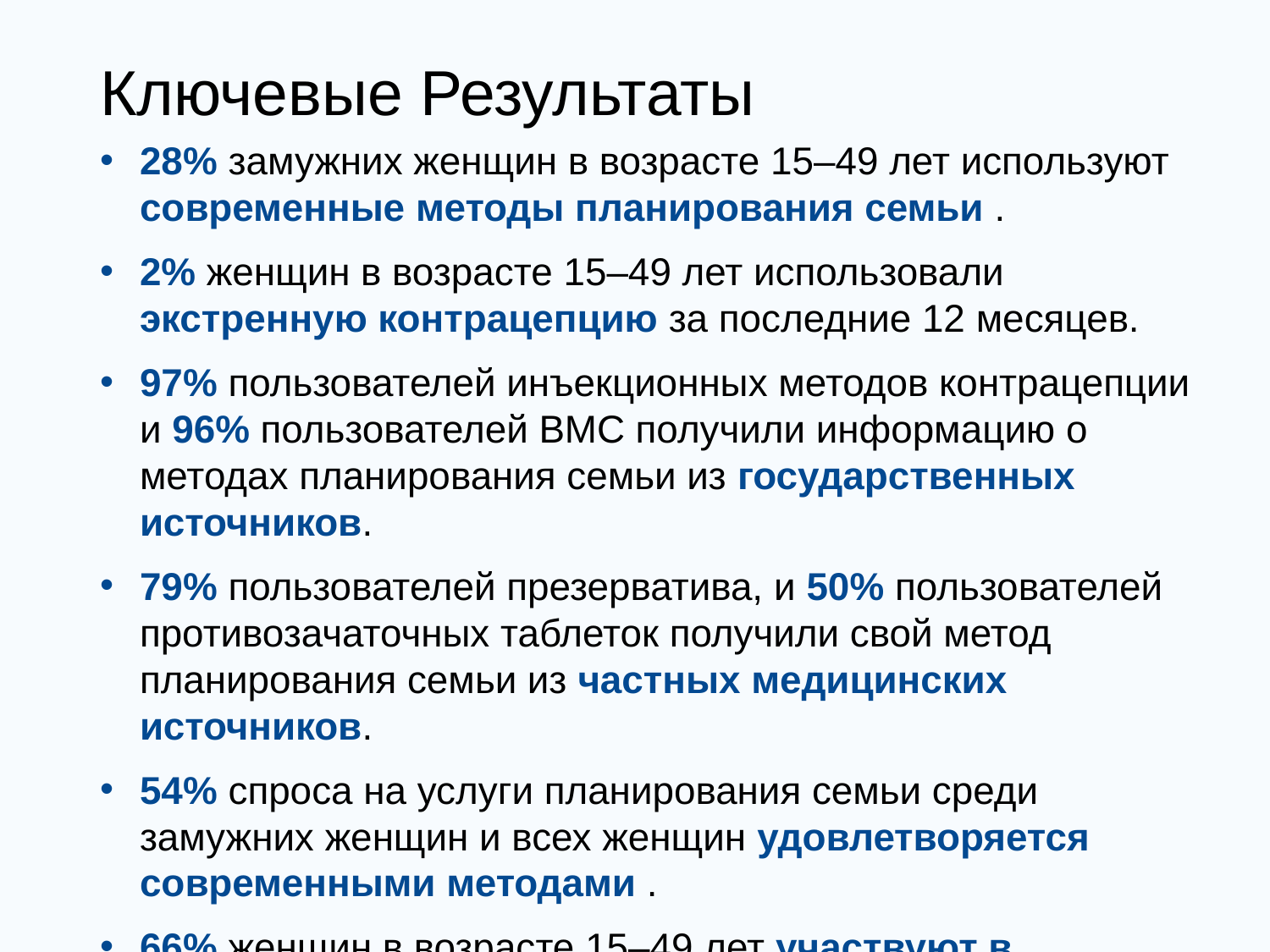

# Ключевые Результаты
28% замужних женщин в возрасте 15–49 лет используют современные методы планирования семьи .
2% женщин в возрасте 15–49 лет использовали экстренную контрацепцию за последние 12 месяцев.
97% пользователей инъекционных методов контрацепции и 96% пользователей ВМС получили информацию о методах планирования семьи из государственных источников.
79% пользователей презерватива, и 50% пользователей противозачаточных таблеток получили свой метод планирования семьи из частных медицинских источников.
54% спроса на услуги планирования семьи среди замужних женщин и всех женщин удовлетворяется современными методами .
66% женщин в возрасте 15–49 лет участвуют в принятии решений о планировании семьи.